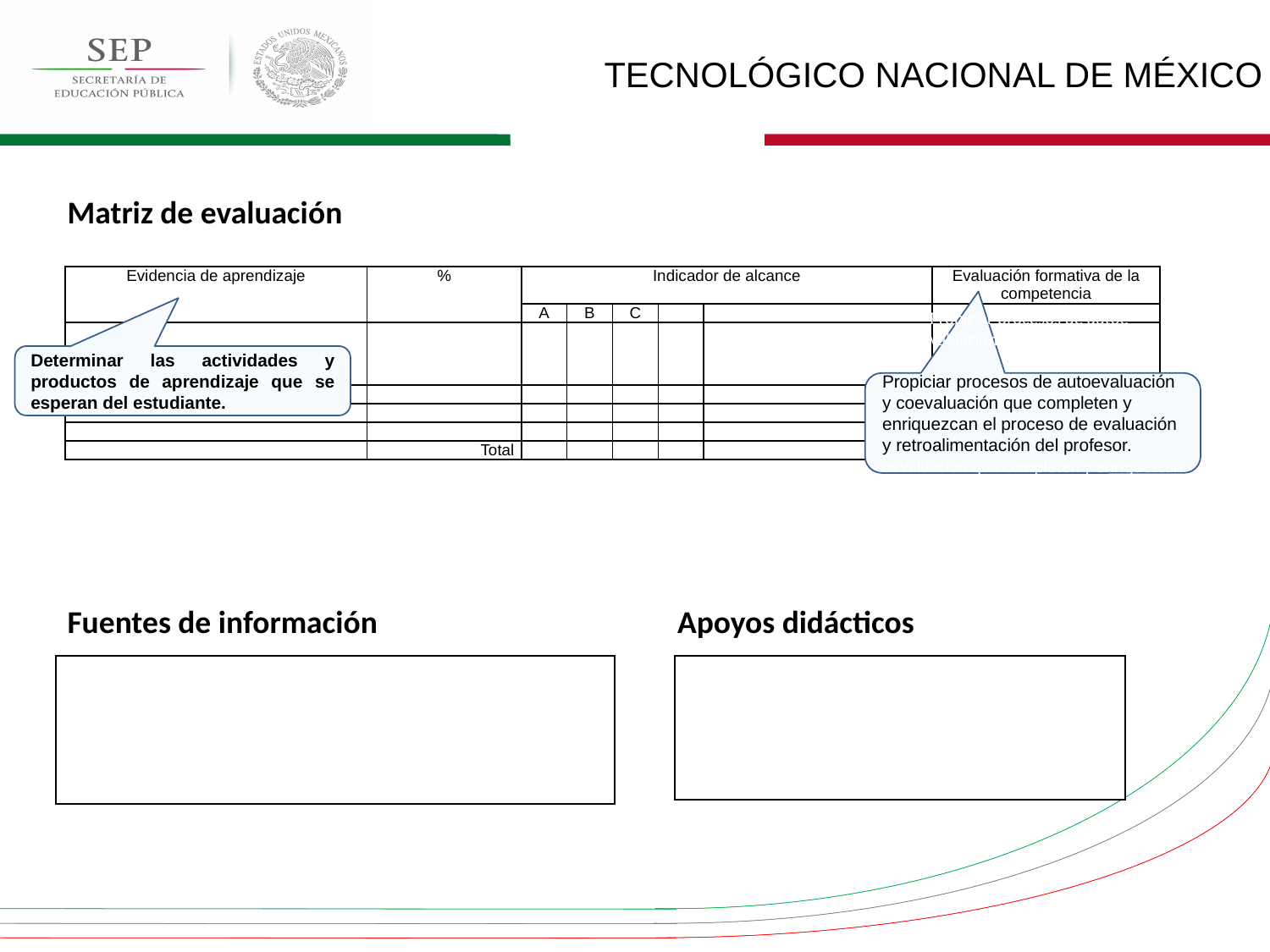

Matriz de evaluación
| Evidencia de aprendizaje | % | Indicador de alcance |  |  |  |  | Evaluación formativa de la competencia |
| --- | --- | --- | --- | --- | --- | --- | --- |
|  |  | A | B | C |  |  |  |
|  |  |  |  |  |  |  |  |
|  |  |  |  |  |  |  |  |
|  |  |  |  |  |  |  |  |
|  |  |  |  |  |  |  |  |
|  | Total |  |  |  |  |  |  |
Determinar las actividades y productos de aprendizaje que se esperan del estudiante.
Propiciar procesos de autoe
valuación y c

Propiciar procesos de autoevaluación y coevaluación que completen y enriquezcan el proceso de evaluación y retroalimentación del profesor.
oevaluación que completen y enriquezcan el proceso de evaluación y retroalimentación del profesor.

Fuentes de información
Apoyos didácticos